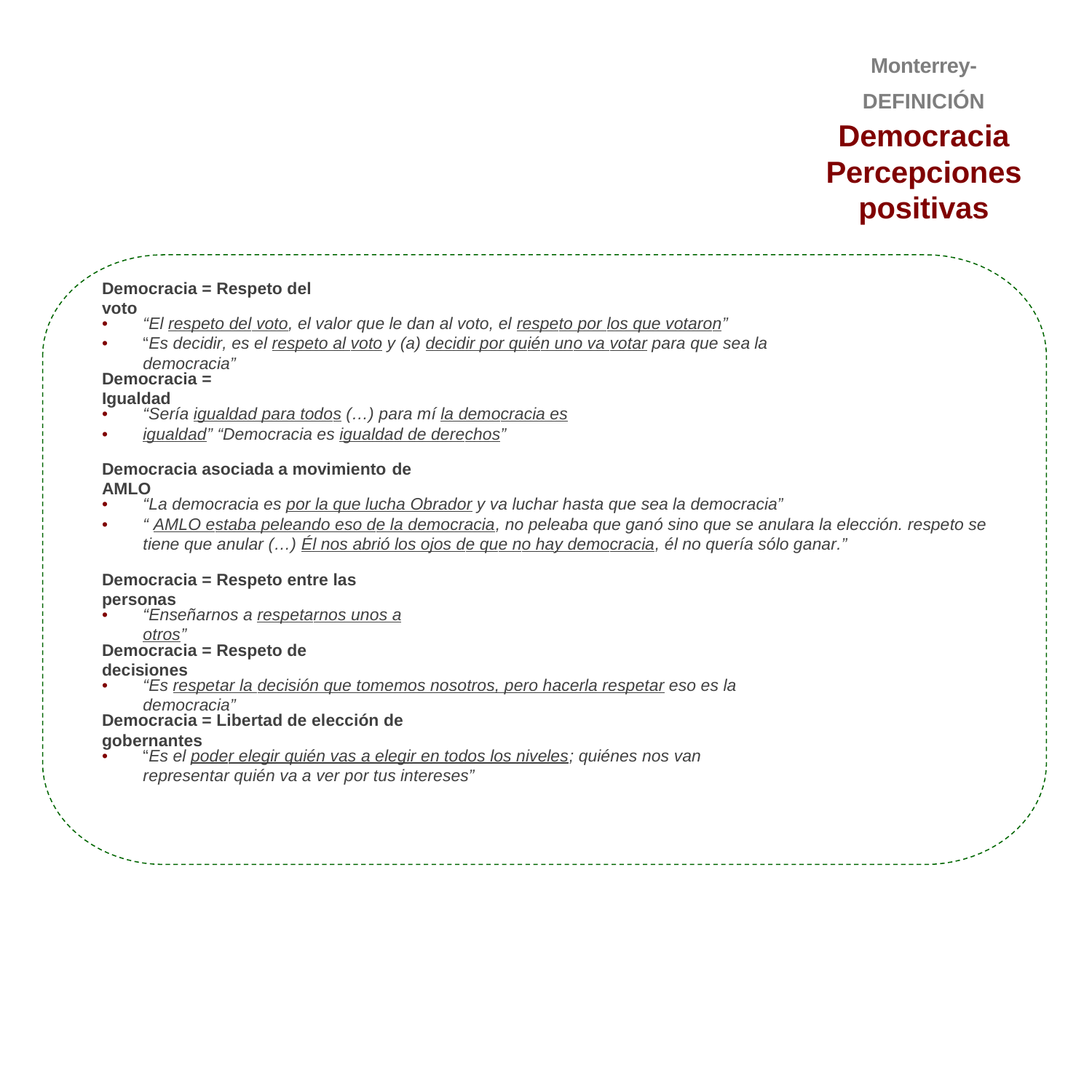

# Monterrey-DEFINICIÓN Democracia Percepciones positivas

Democracia = Respeto del voto
•
•
“El respeto del voto, el valor que le dan al voto, el respeto por los que votaron”
“Es decidir, es el respeto al voto y (a) decidir por quién uno va votar para que sea la democracia”
Democracia = Igualdad
•
•
“Sería igualdad para todos (…) para mí la democracia es igualdad” “Democracia es igualdad de derechos”
Democracia asociada a movimiento de AMLO
•
•
“La democracia es por la que lucha Obrador y va luchar hasta que sea la democracia”
“ AMLO estaba peleando eso de la democracia, no peleaba que ganó sino que se anulara la elección. respeto se tiene que anular (…) Él nos abrió los ojos de que no hay democracia, él no quería sólo ganar.”
Democracia = Respeto entre las personas
•
“Enseñarnos a respetarnos unos a otros”
Democracia = Respeto de decisiones
•
“Es respetar la decisión que tomemos nosotros, pero hacerla respetar eso es la democracia”
Democracia = Libertad de elección de gobernantes
•
“Es el poder elegir quién vas a elegir en todos los niveles; quiénes nos van representar quién va a ver por tus intereses”